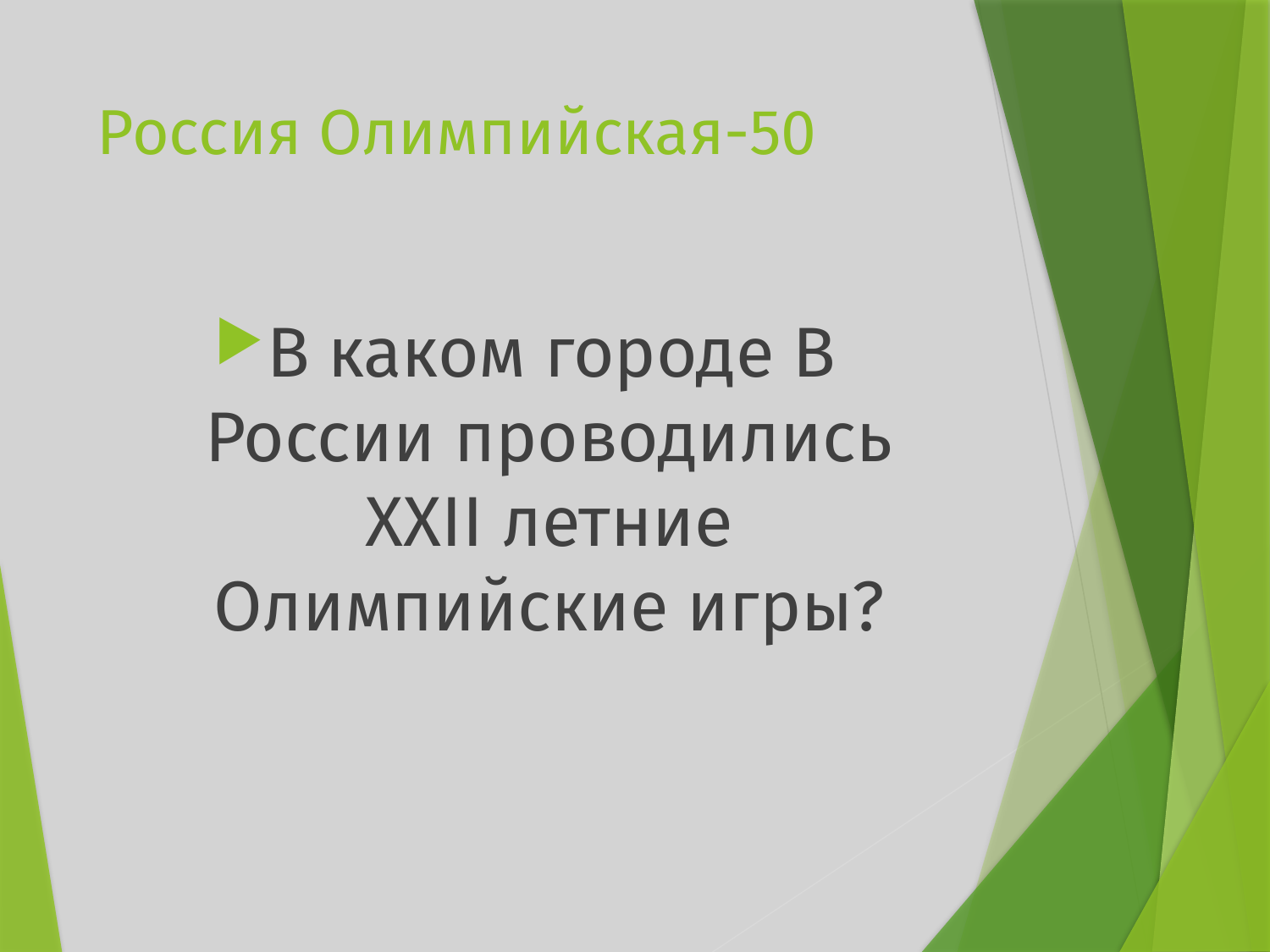

# Россия Олимпийская-50
В каком городе В России проводились XXII летние Олимпийские игры?